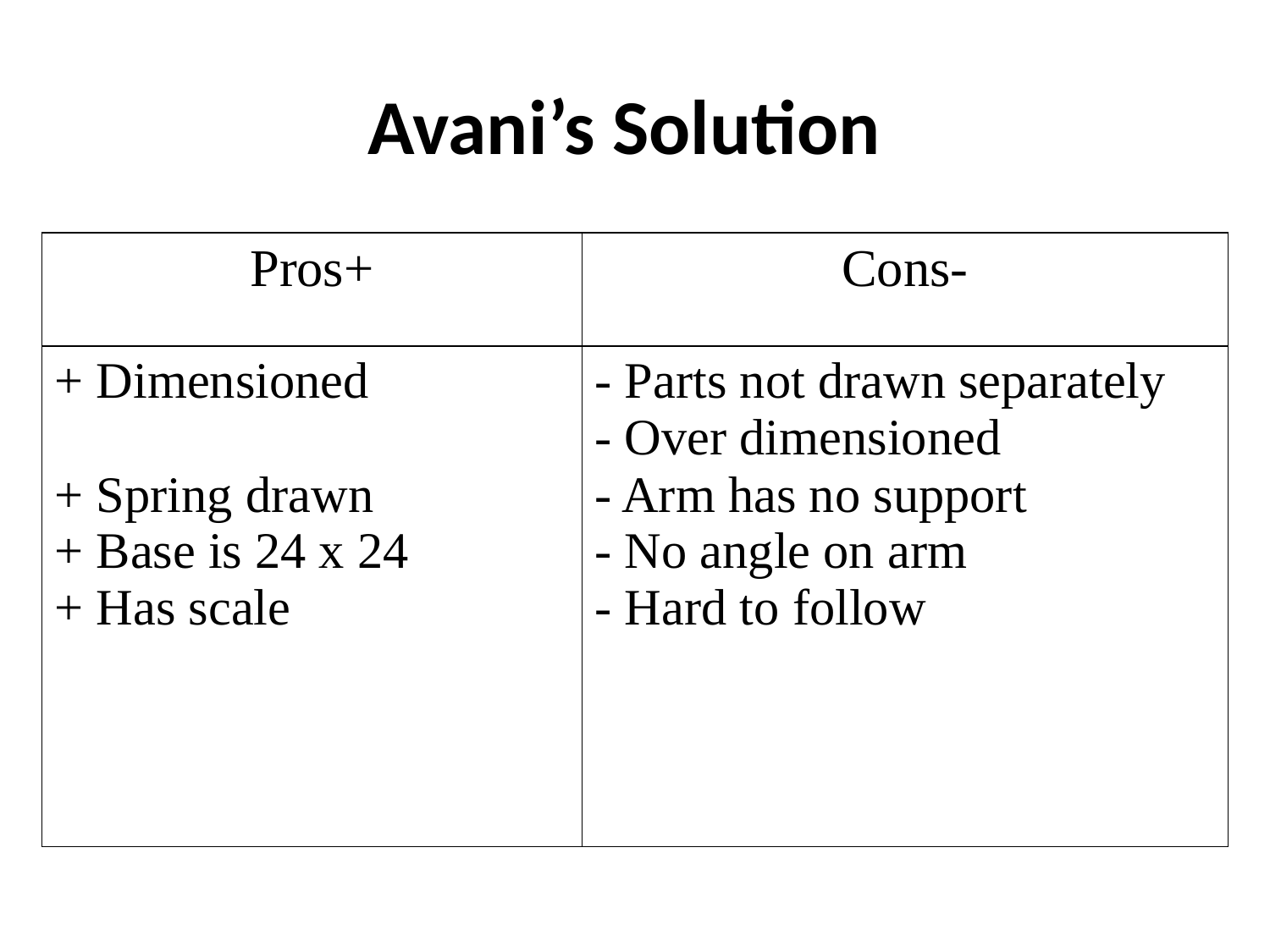

# Avani’s Solution
| Pros+ | Cons- |
| --- | --- |
| + Dimensioned + Spring drawn + Base is 24 x 24 + Has scale | - Parts not drawn separately - Over dimensioned - Arm has no support - No angle on arm - Hard to follow |